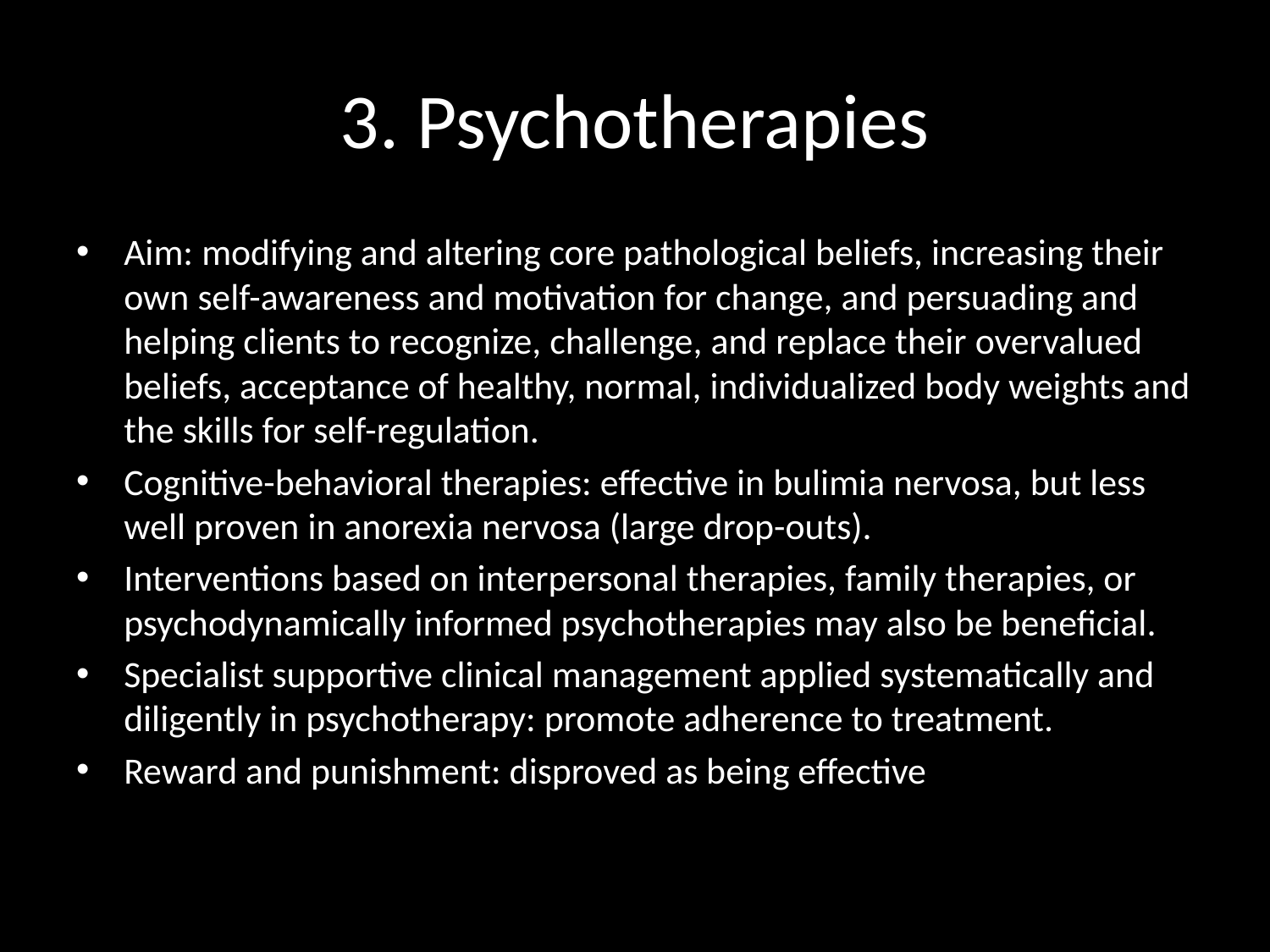

# 3. Psychotherapies
Aim: modifying and altering core pathological beliefs, increasing their own self-awareness and motivation for change, and persuading and helping clients to recognize, challenge, and replace their overvalued beliefs, acceptance of healthy, normal, individualized body weights and the skills for self-regulation.
Cognitive-behavioral therapies: effective in bulimia nervosa, but less well proven in anorexia nervosa (large drop-outs).
Interventions based on interpersonal therapies, family therapies, or psychodynamically informed psychotherapies may also be beneficial.
Specialist supportive clinical management applied systematically and diligently in psychotherapy: promote adherence to treatment.
Reward and punishment: disproved as being effective